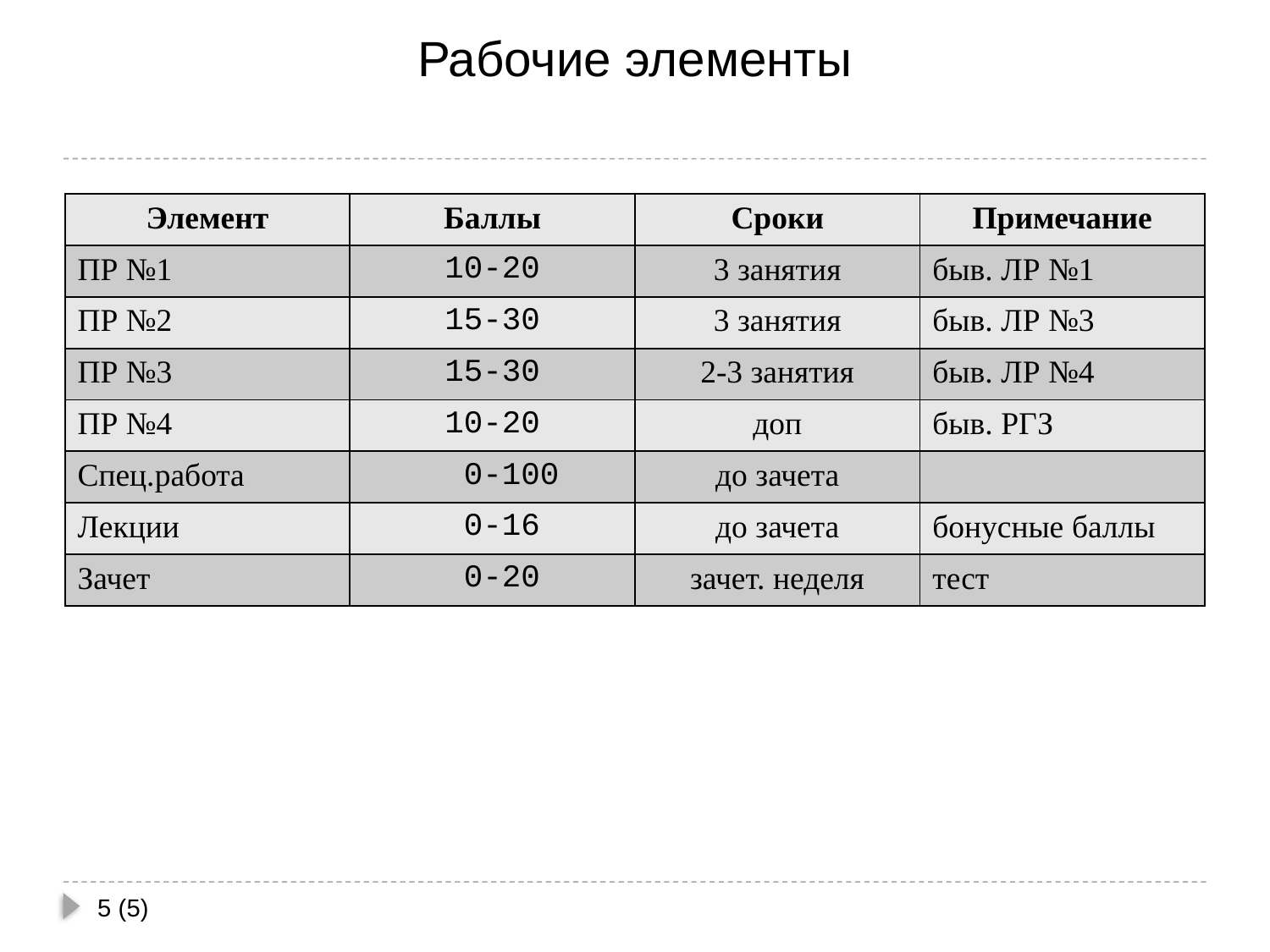

# Рабочие элементы
| Элемент | Баллы | Сроки | Примечание |
| --- | --- | --- | --- |
| ПР №1 | 10-20 | 3 занятия | быв. ЛР №1 |
| ПР №2 | 15-30 | 3 занятия | быв. ЛР №3 |
| ПР №3 | 15-30 | 2-3 занятия | быв. ЛР №4 |
| ПР №4 | 10-20 | доп | быв. РГЗ |
| Спец.работа | 0-100 | до зачета |  |
| Лекции | 0-16 | до зачета | бонусные баллы |
| Зачет | 0-20 | зачет. неделя | тест |
5 (5)